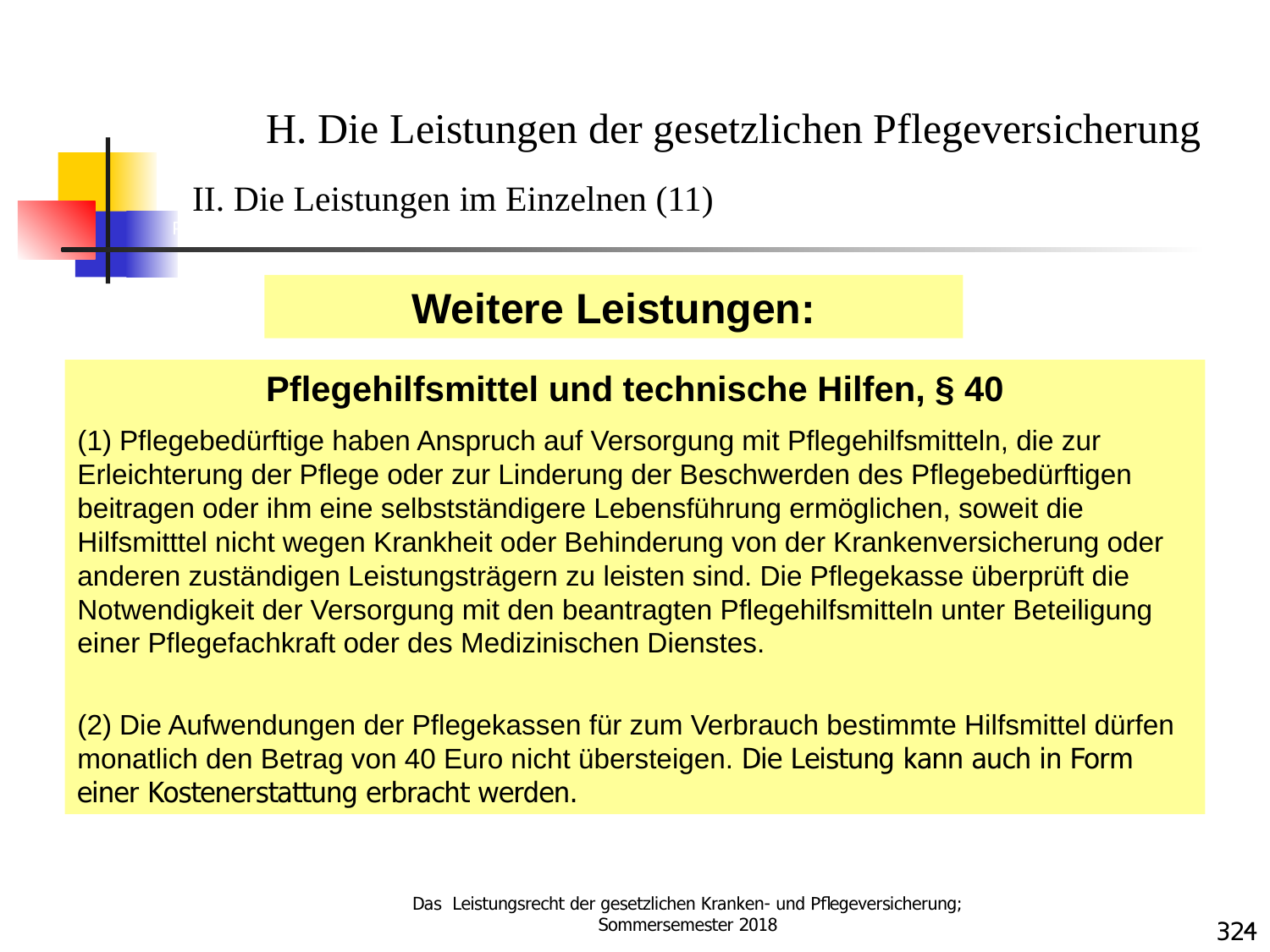

PV 18
H. Die Leistungen der gesetzlichen Pflegeversicherung
II. Die Leistungen im Einzelnen (11)
Weitere Leistungen:
Pflegehilfsmittel und technische Hilfen, § 40
(1) Pflegebedürftige haben Anspruch auf Versorgung mit Pflegehilfsmitteln, die zur Erleichterung der Pflege oder zur Linderung der Beschwerden des Pflegebedürftigen beitragen oder ihm eine selbstständigere Lebensführung ermöglichen, soweit die Hilfsmitttel nicht wegen Krankheit oder Behinderung von der Krankenversicherung oder anderen zuständigen Leistungsträgern zu leisten sind. Die Pflegekasse überprüft die Notwendigkeit der Versorgung mit den beantragten Pflegehilfsmitteln unter Beteiligung einer Pflegefachkraft oder des Medizinischen Dienstes.
(2) Die Aufwendungen der Pflegekassen für zum Verbrauch bestimmte Hilfsmittel dürfen monatlich den Betrag von 40 Euro nicht übersteigen. Die Leistung kann auch in Form einer Kostenerstattung erbracht werden.
Das  Leistungsrecht der gesetzlichen Kranken- und Pflegeversicherung; Sommersemester 2018
324